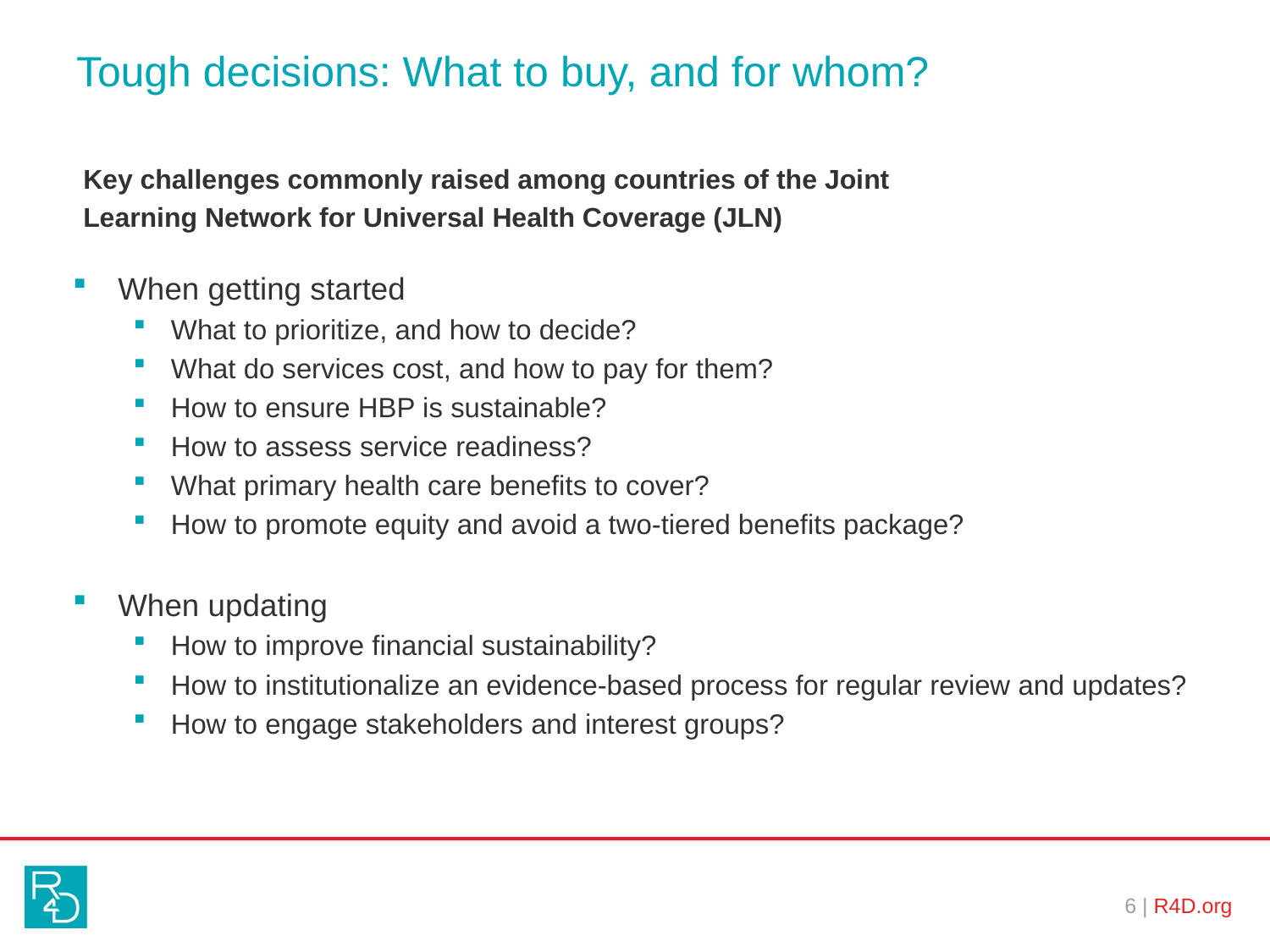

# Tough decisions: What to buy, and for whom?
Key challenges commonly raised among countries of the Joint
Learning Network for Universal Health Coverage (JLN)
When getting started
What to prioritize, and how to decide?
What do services cost, and how to pay for them?
How to ensure HBP is sustainable?
How to assess service readiness?
What primary health care benefits to cover?
How to promote equity and avoid a two-tiered benefits package?

When updating
How to improve financial sustainability?
How to institutionalize an evidence-based process for regular review and updates?
How to engage stakeholders and interest groups?

6 | R4D.org